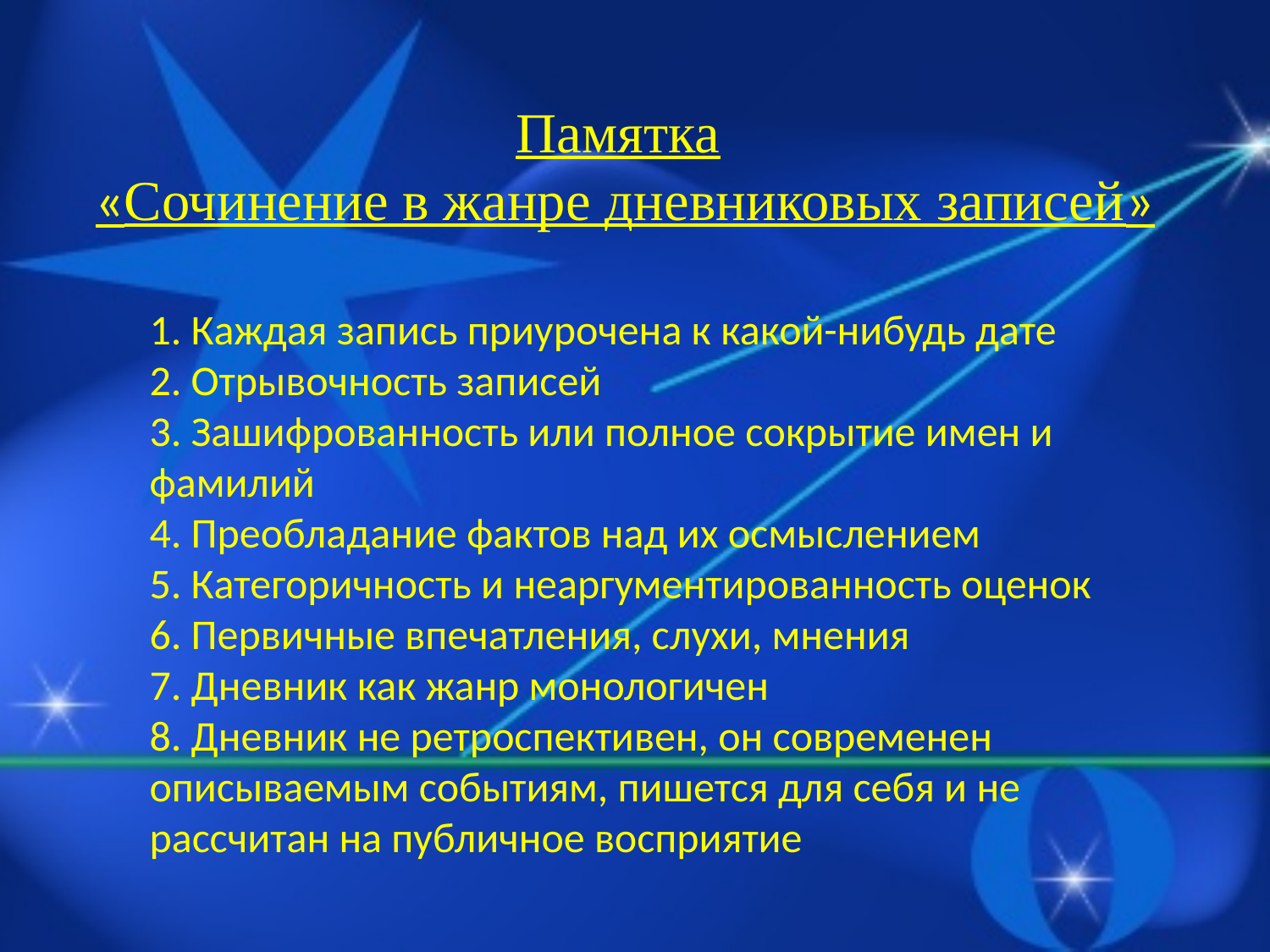

Памятка
«Сочинение в жанре дневниковых записей»
# 1. Каждая запись приурочена к какой-нибудь дате 2. Отрывочность записей 3. Зашифрованность или полное сокрытие имен и фамилий 4. Преобладание фактов над их осмыслением 5. Категоричность и неаргументированность оценок 6. Первичные впечатления, слухи, мнения 7. Дневник как жанр монологичен 8. Дневник не ретроспективен, он современен описываемым событиям, пишется для себя и не рассчитан на публичное восприятие